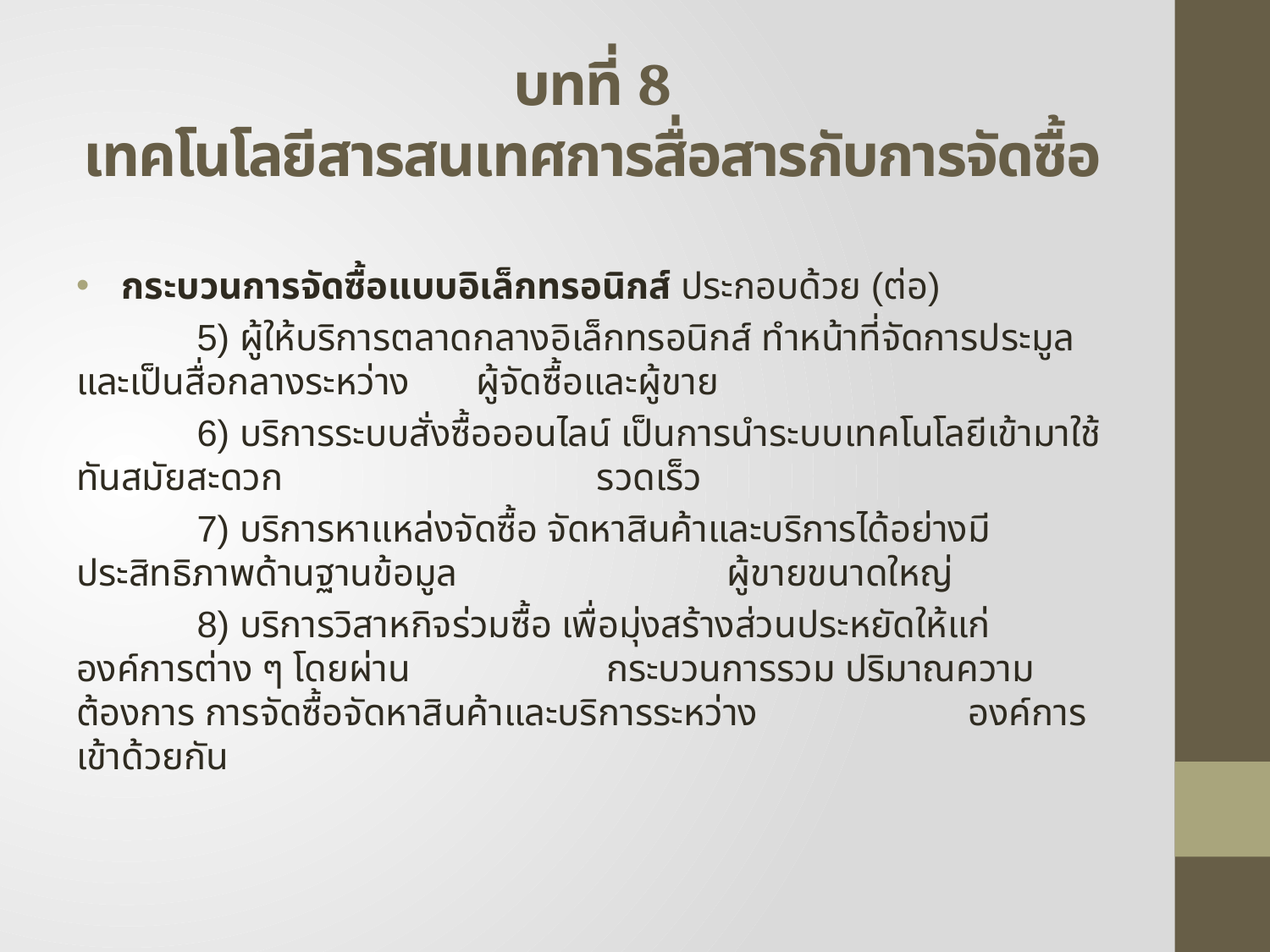

# บทที่ 8 เทคโนโลยีสารสนเทศการสื่อสารกับการจัดซื้อ
กระบวนการจัดซื้อแบบอิเล็กทรอนิกส์ ประกอบด้วย (ต่อ)
	5) ผู้ให้บริการตลาดกลางอิเล็กทรอนิกส์ ทำหน้าที่จัดการประมูลและเป็นสื่อกลางระหว่าง	    ผู้จัดซื้อและผู้ขาย
	6) บริการระบบสั่งซื้อออนไลน์ เป็นการนำระบบเทคโนโลยีเข้ามาใช้ทันสมัยสะดวก                  	    รวดเร็ว
	7) บริการหาแหล่งจัดซื้อ จัดหาสินค้าและบริการได้อย่างมีประสิทธิภาพด้านฐานข้อมูล	  	     ผู้ขายขนาดใหญ่
	8) บริการวิสาหกิจร่วมซื้อ เพื่อมุ่งสร้างส่วนประหยัดให้แก่องค์การต่าง ๆ โดยผ่าน	    	     กระบวนการรวม ปริมาณความต้องการ การจัดซื้อจัดหาสินค้าและบริการระหว่าง	  	     องค์การเข้าด้วยกัน